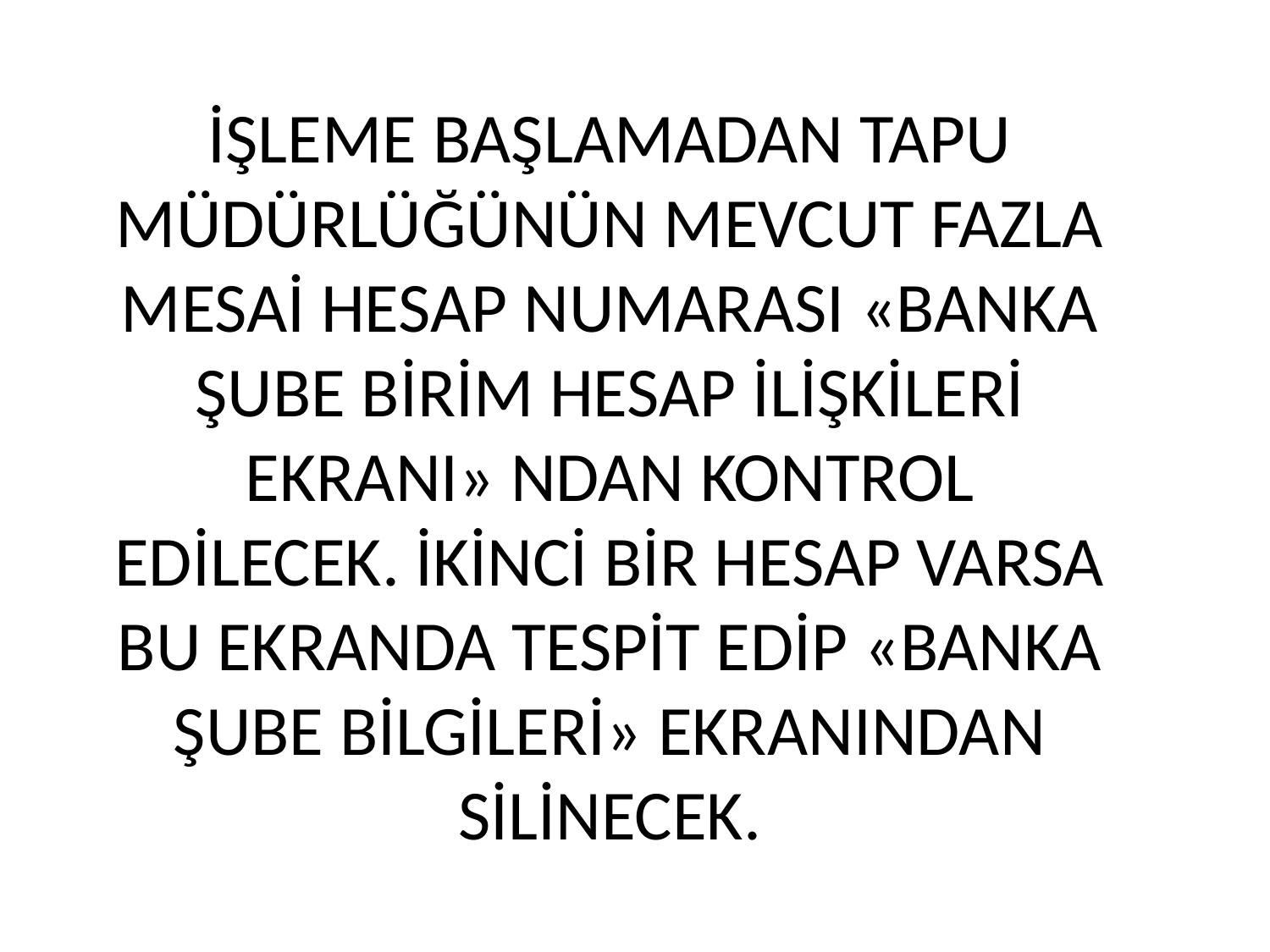

İŞLEME BAŞLAMADAN TAPU MÜDÜRLÜĞÜNÜN MEVCUT FAZLA MESAİ HESAP NUMARASI «BANKA ŞUBE BİRİM HESAP İLİŞKİLERİ EKRANI» NDAN KONTROL EDİLECEK. İKİNCİ BİR HESAP VARSA BU EKRANDA TESPİT EDİP «BANKA ŞUBE BİLGİLERİ» EKRANINDAN SİLİNECEK.